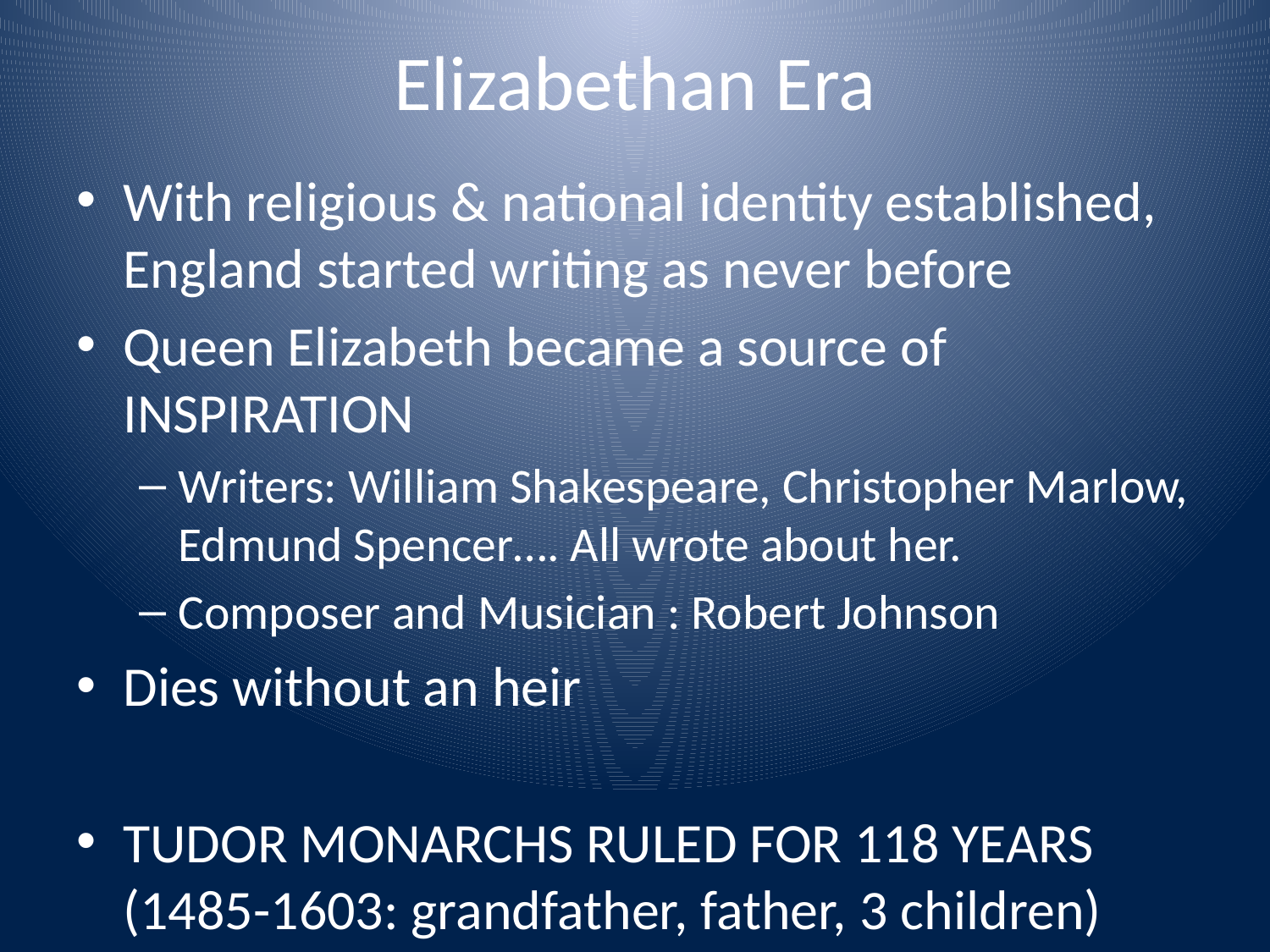

# Elizabethan Era
With religious & national identity established, England started writing as never before
Queen Elizabeth became a source of INSPIRATION
Writers: William Shakespeare, Christopher Marlow, Edmund Spencer…. All wrote about her.
Composer and Musician : Robert Johnson
Dies without an heir

TUDOR MONARCHS RULED FOR 118 YEARS (1485-1603: grandfather, father, 3 children)